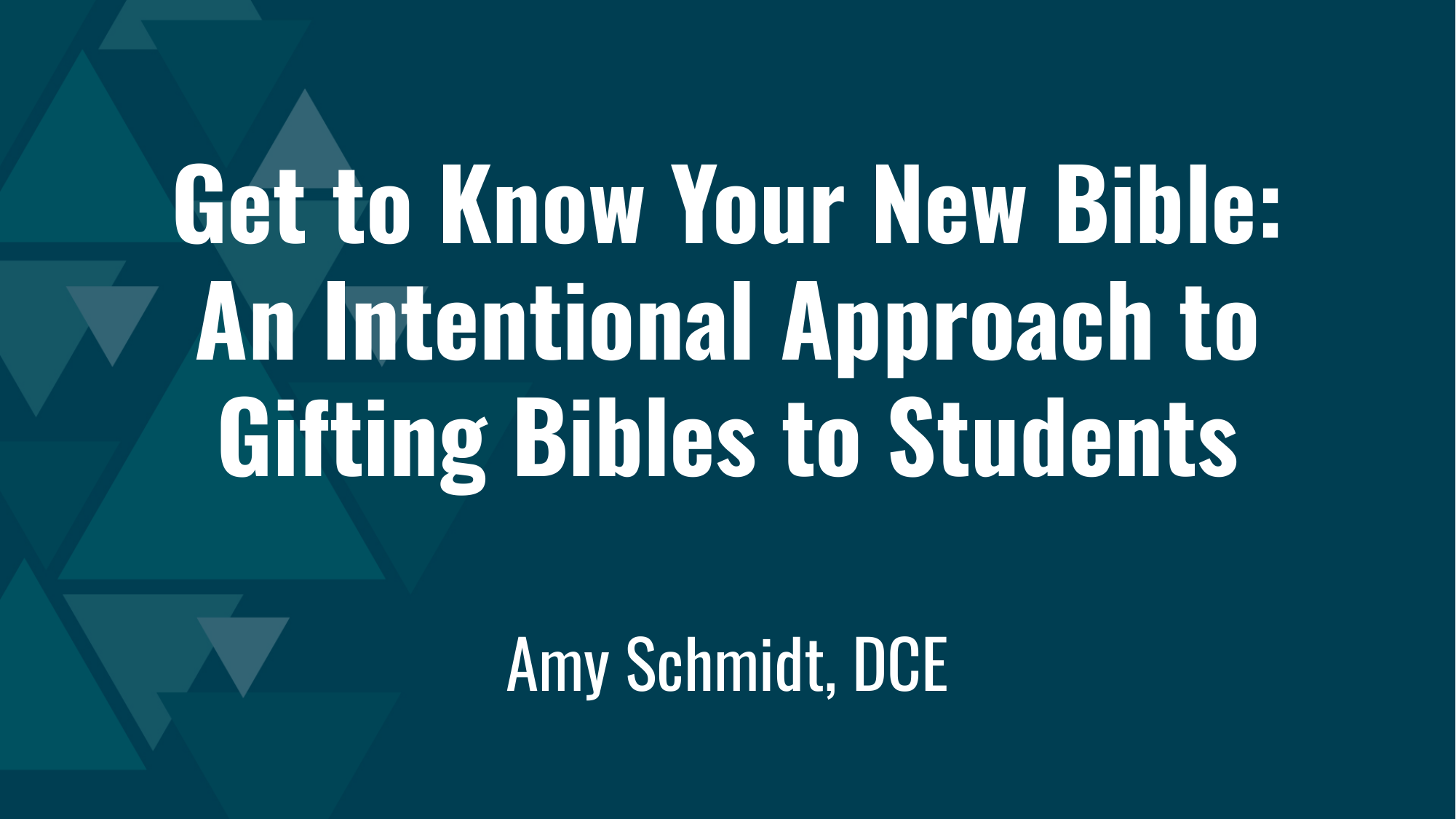

Get to Know Your New Bible:
An Intentional Approach to Gifting Bibles to Students
Amy Schmidt, DCE